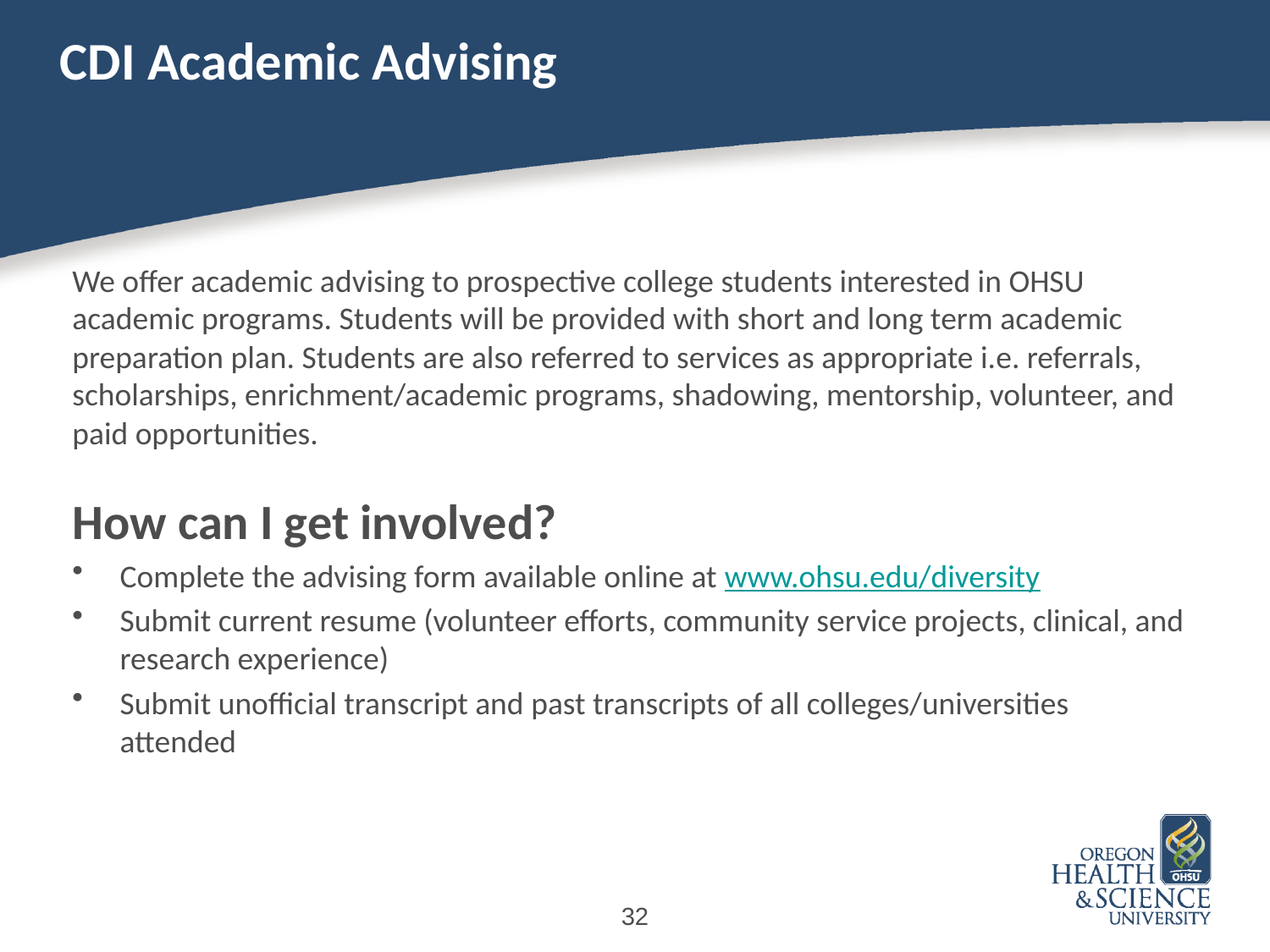

# CDI Academic Advising

We offer academic advising to prospective college students interested in OHSU academic programs. Students will be provided with short and long term academic preparation plan. Students are also referred to services as appropriate i.e. referrals, scholarships, enrichment/academic programs, shadowing, mentorship, volunteer, and paid opportunities.

How can I get involved?
Complete the advising form available online at www.ohsu.edu/diversity
Submit current resume (volunteer efforts, community service projects, clinical, and research experience)
Submit unofficial transcript and past transcripts of all colleges/universities attended

32